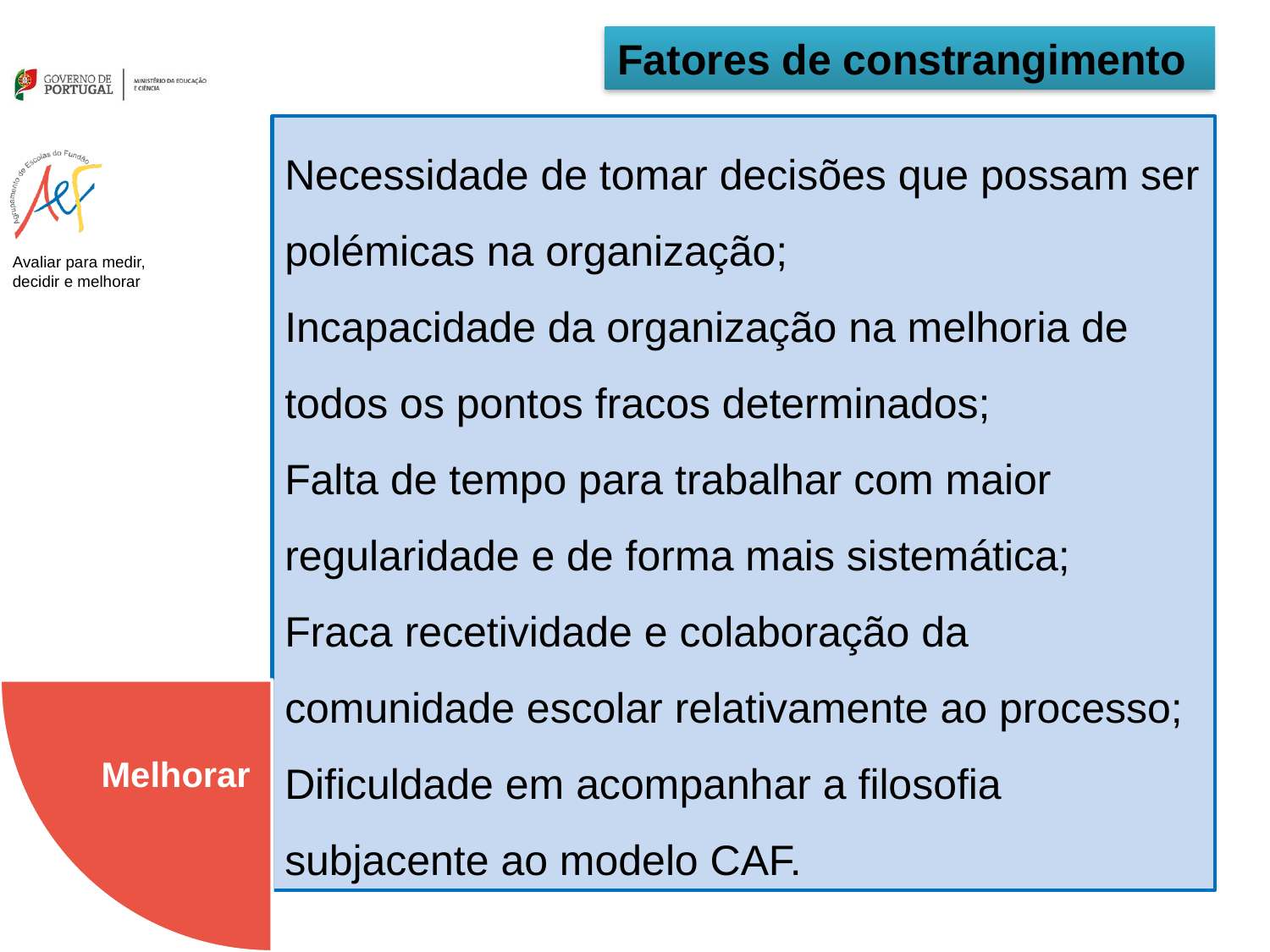

Fatores de constrangimento
Necessidade de tomar decisões que possam ser polémicas na organização;
Incapacidade da organização na melhoria de todos os pontos fracos determinados;
Falta de tempo para trabalhar com maior regularidade e de forma mais sistemática;
Fraca recetividade e colaboração da comunidade escolar relativamente ao processo;
Dificuldade em acompanhar a filosofia subjacente ao modelo CAF.

Melhorar